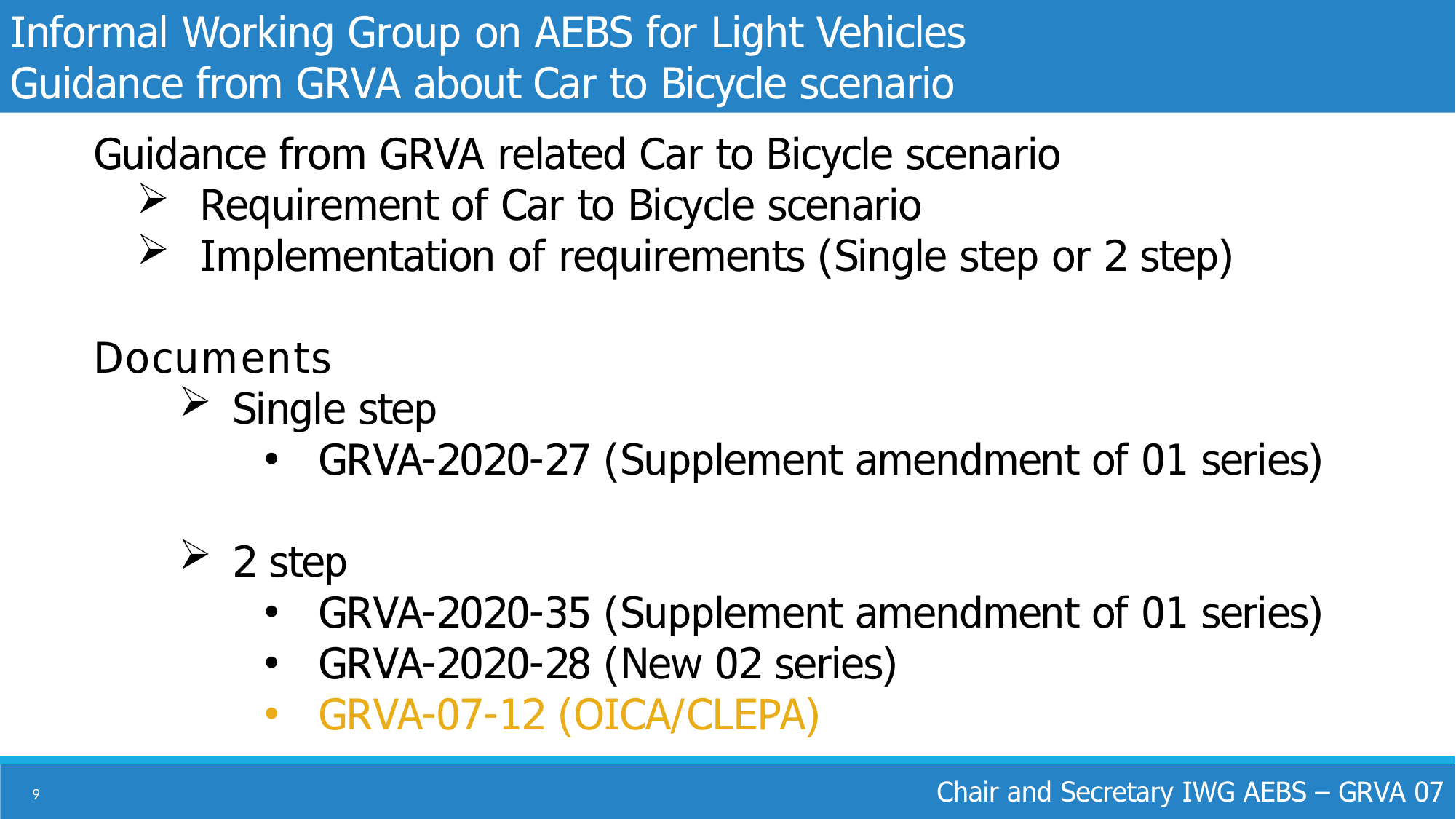

Informal Working Group on AEBS for Light Vehicles
Guidance from GRVA about Car to Bicycle scenario
Guidance from GRVA related Car to Bicycle scenario
Requirement of Car to Bicycle scenario
Implementation of requirements (Single step or 2 step)

Documents
Single step
GRVA-2020-27 (Supplement amendment of 01 series)

2 step
GRVA-2020-35 (Supplement amendment of 01 series)
GRVA-2020-28 (New 02 series)
GRVA-07-12 (OICA/CLEPA)
Chair and Secretary IWG AEBS – GRVA 07
9